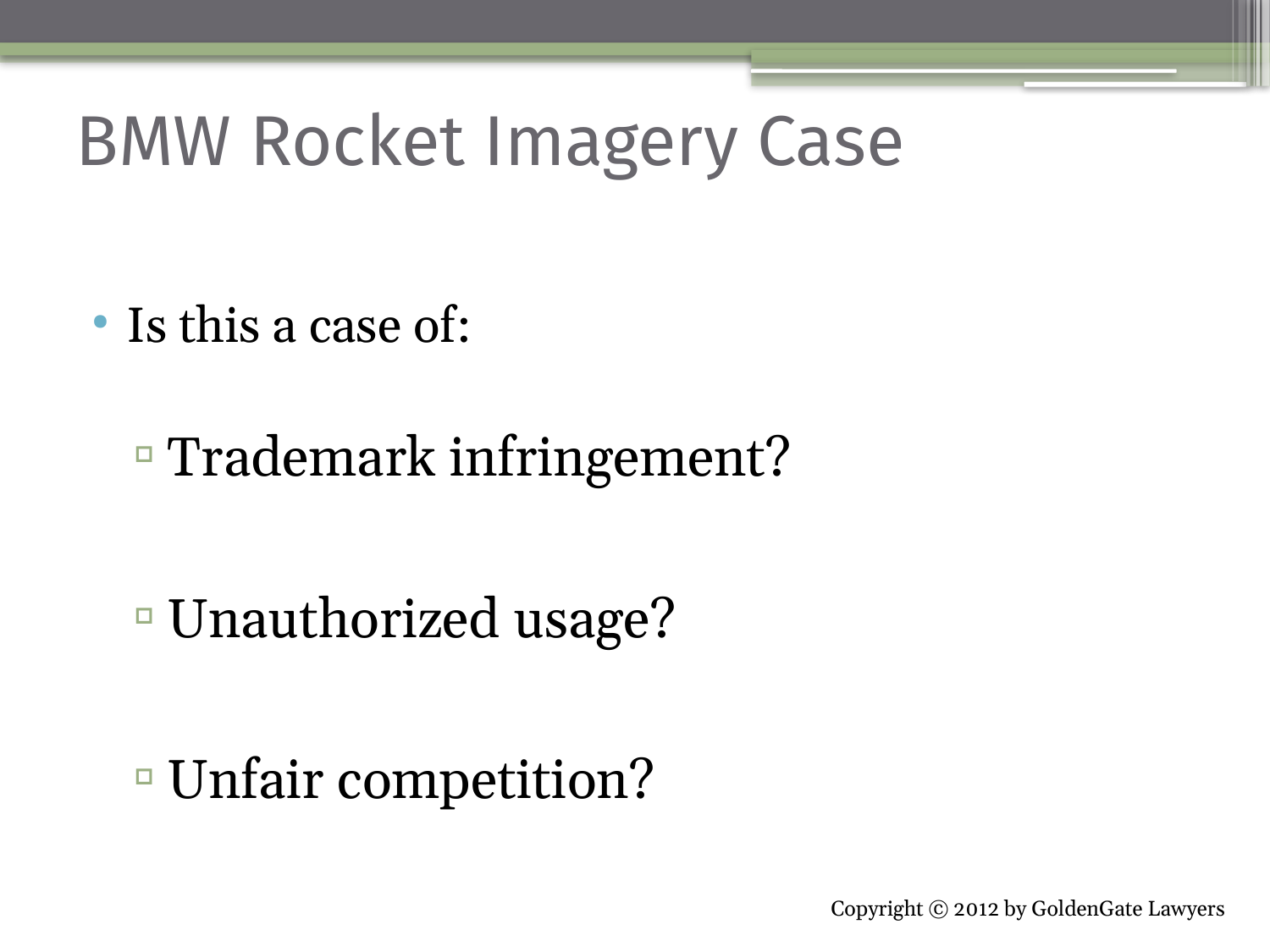

# BMW Rocket Imagery Case

Is this a case of:

Trademark infringement?

Unauthorized usage?

Unfair competition?
Copyright © 2012 by GoldenGate Lawyers